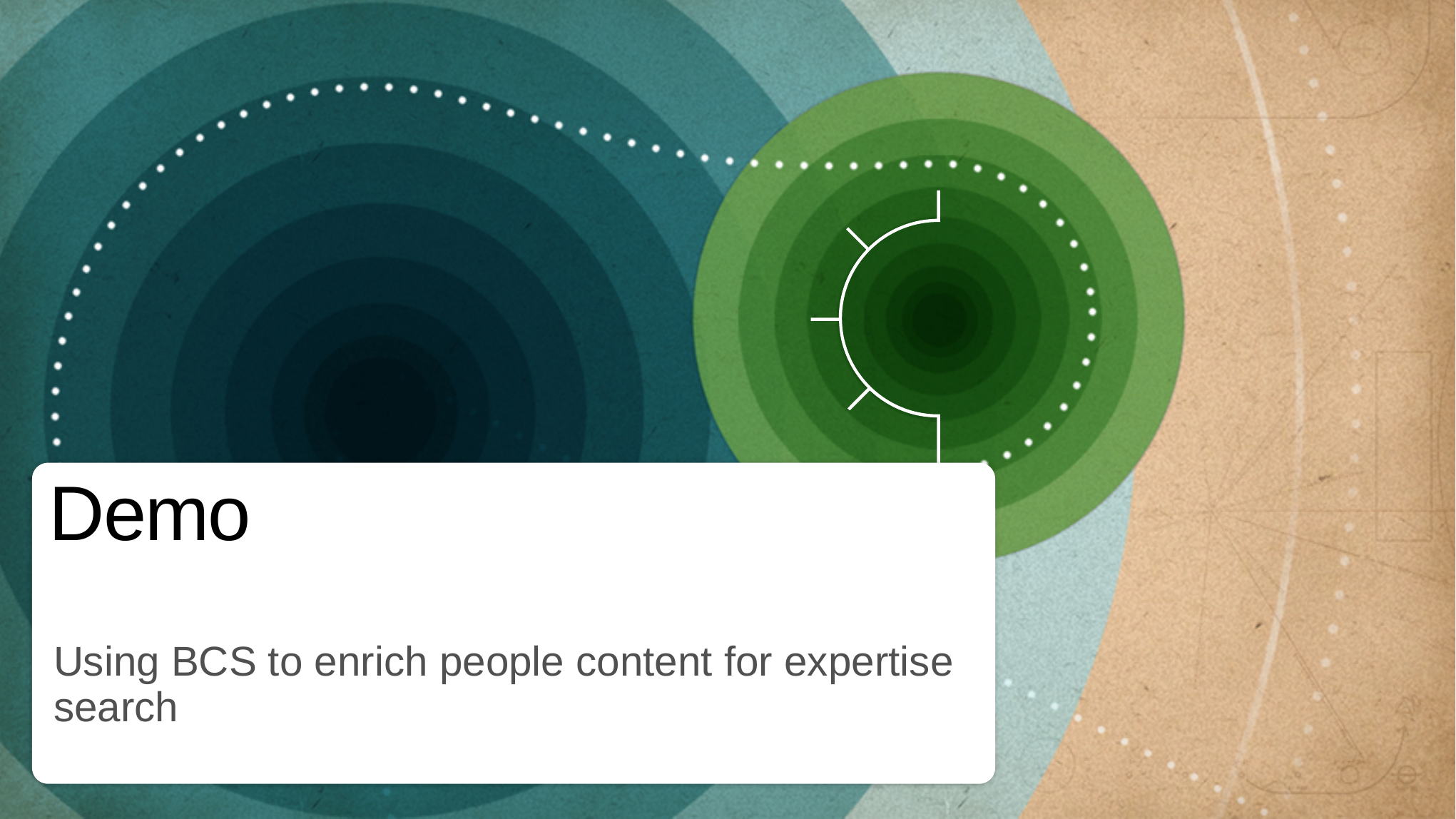

# Demo
Using BCS to enrich people content for expertise search